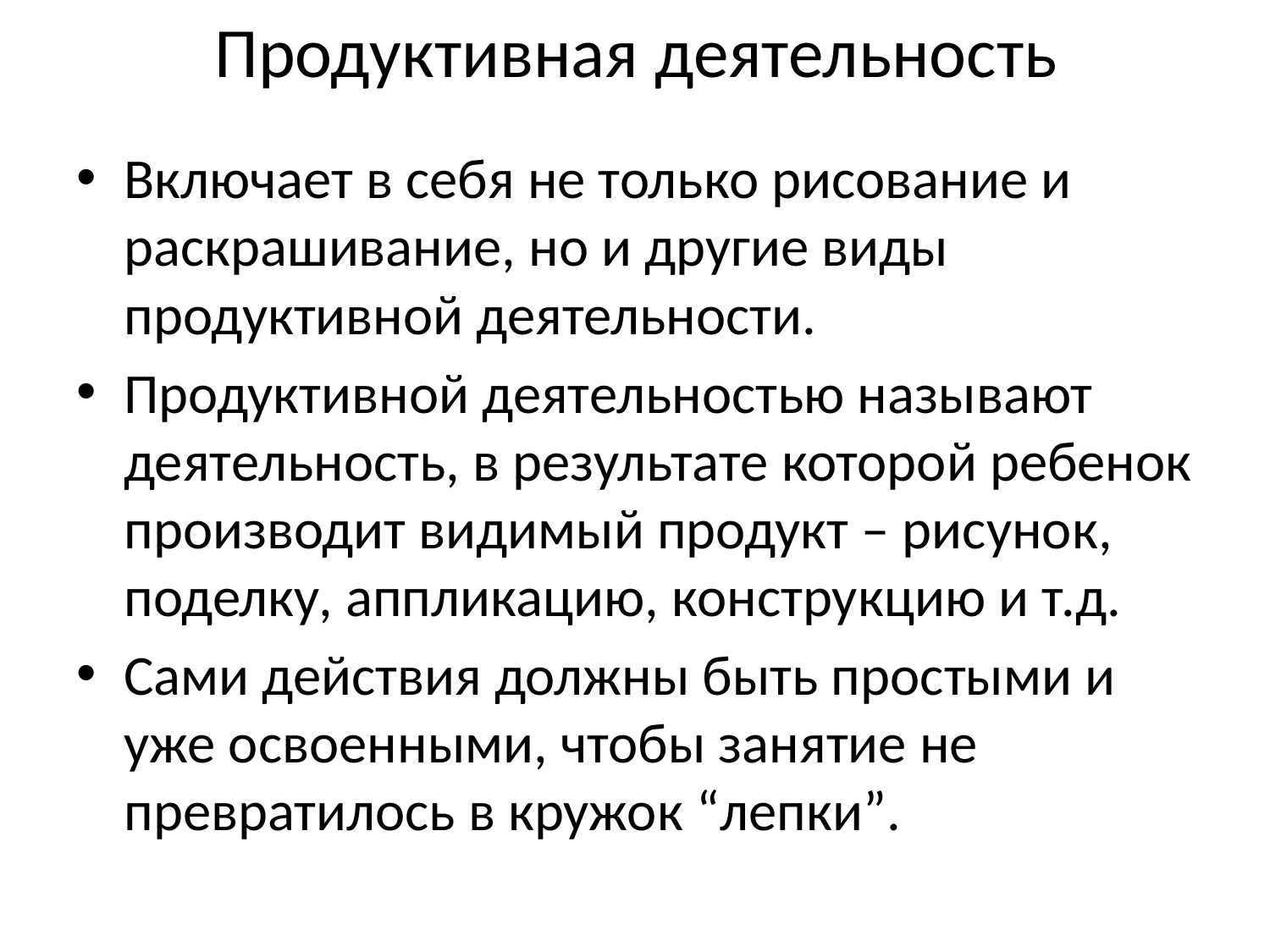

Продуктивная деятельность
Включает в себя не только рисование и раскрашивание, но и другие виды продуктивной деятельности.
Продуктивной деятельностью называют деятельность, в результате которой ребенок производит видимый продукт – рисунок, поделку, аппликацию, конструкцию и т.д.
Сами действия должны быть простыми и уже освоенными, чтобы занятие не превратилось в кружок “лепки”.